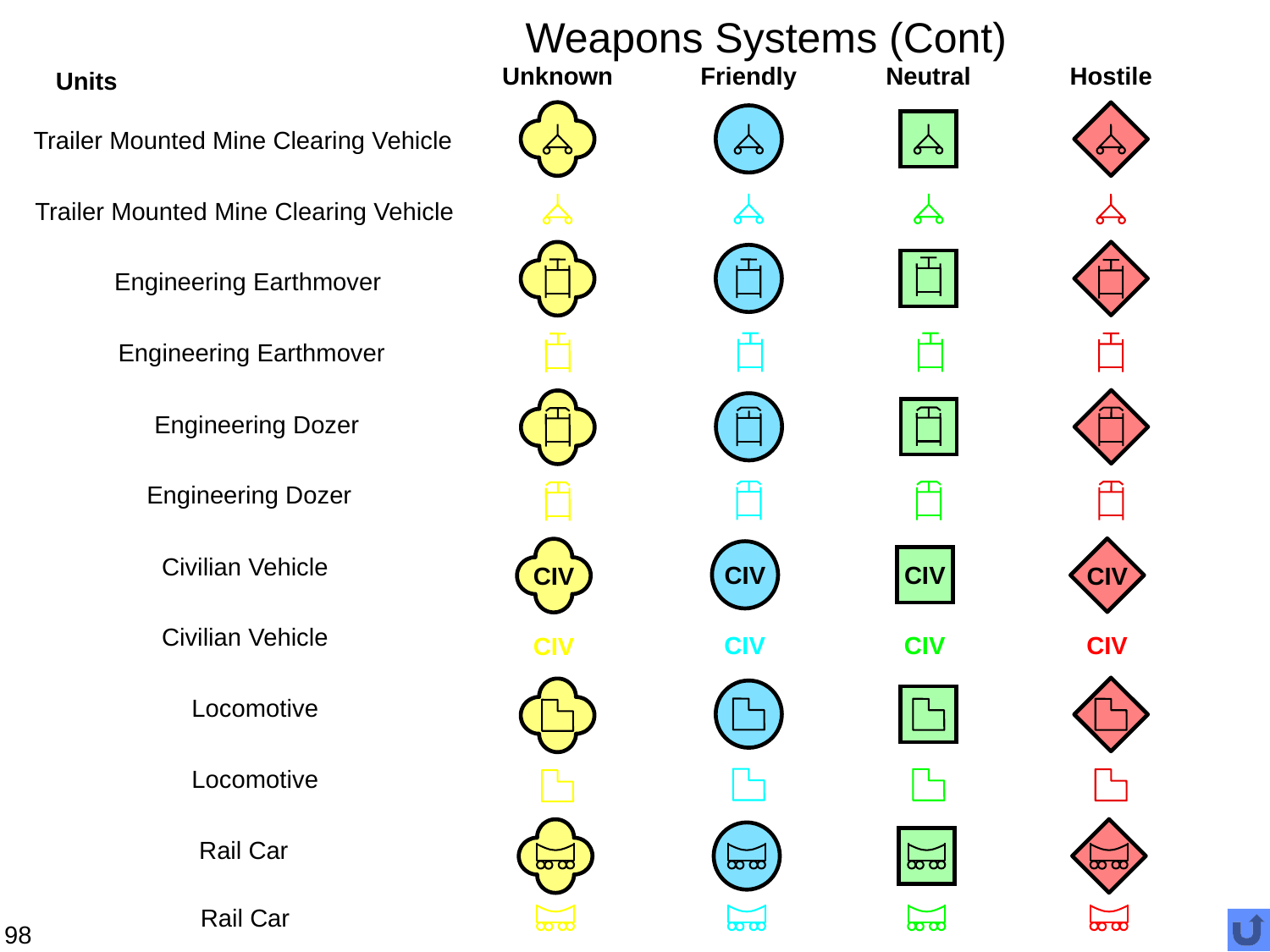

# Weapons Systems (Cont)
Unknown
Friendly
Neutral
Hostile
Units

Trailer Mounted Mine Clearing Vehicle

Trailer Mounted Mine Clearing Vehicle

Engineering Earthmover

Engineering Earthmover

Engineering Dozer
Engineering Dozer

CIV

CIV

CIV

CIV
Civilian Vehicle
Civilian Vehicle
CIV
CIV
CIV
CIV

Locomotive
Locomotive

Rail Car
98
Rail Car